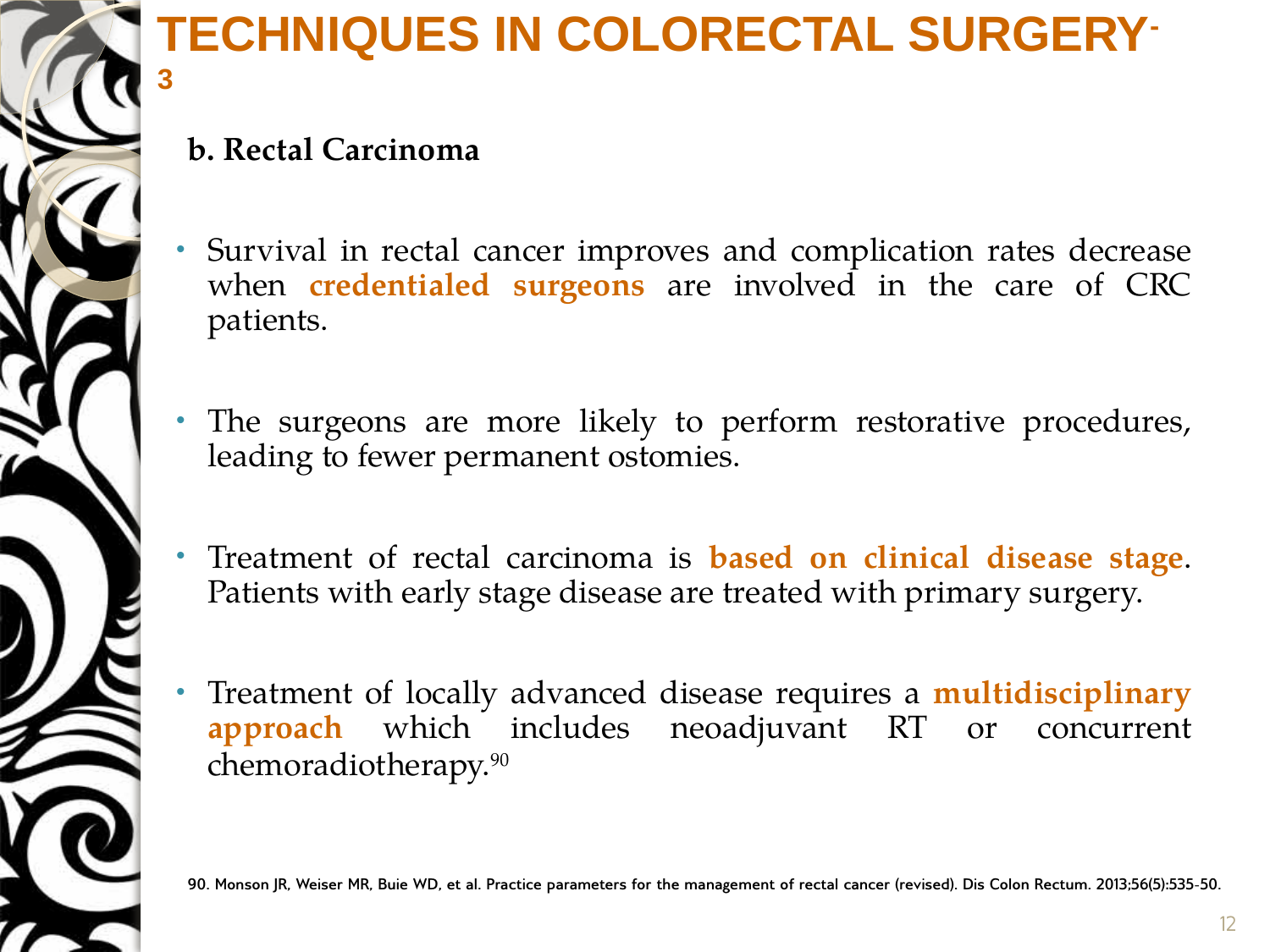

TECHNIQUES IN COLORECTAL SURGERY-3
b. Rectal Carcinoma

Survival in rectal cancer improves and complication rates decrease when credentialed surgeons are involved in the care of CRC patients.

The surgeons are more likely to perform restorative procedures, leading to fewer permanent ostomies.

Treatment of rectal carcinoma is based on clinical disease stage. Patients with early stage disease are treated with primary surgery.

Treatment of locally advanced disease requires a multidisciplinary approach which includes neoadjuvant RT or concurrent chemoradiotherapy.90 (CCRT) followed by surgery.
90. Monson JR, Weiser MR, Buie WD, et al. Practice parameters for the management of rectal cancer (revised). Dis Colon Rectum. 2013;56(5):535-50.
12